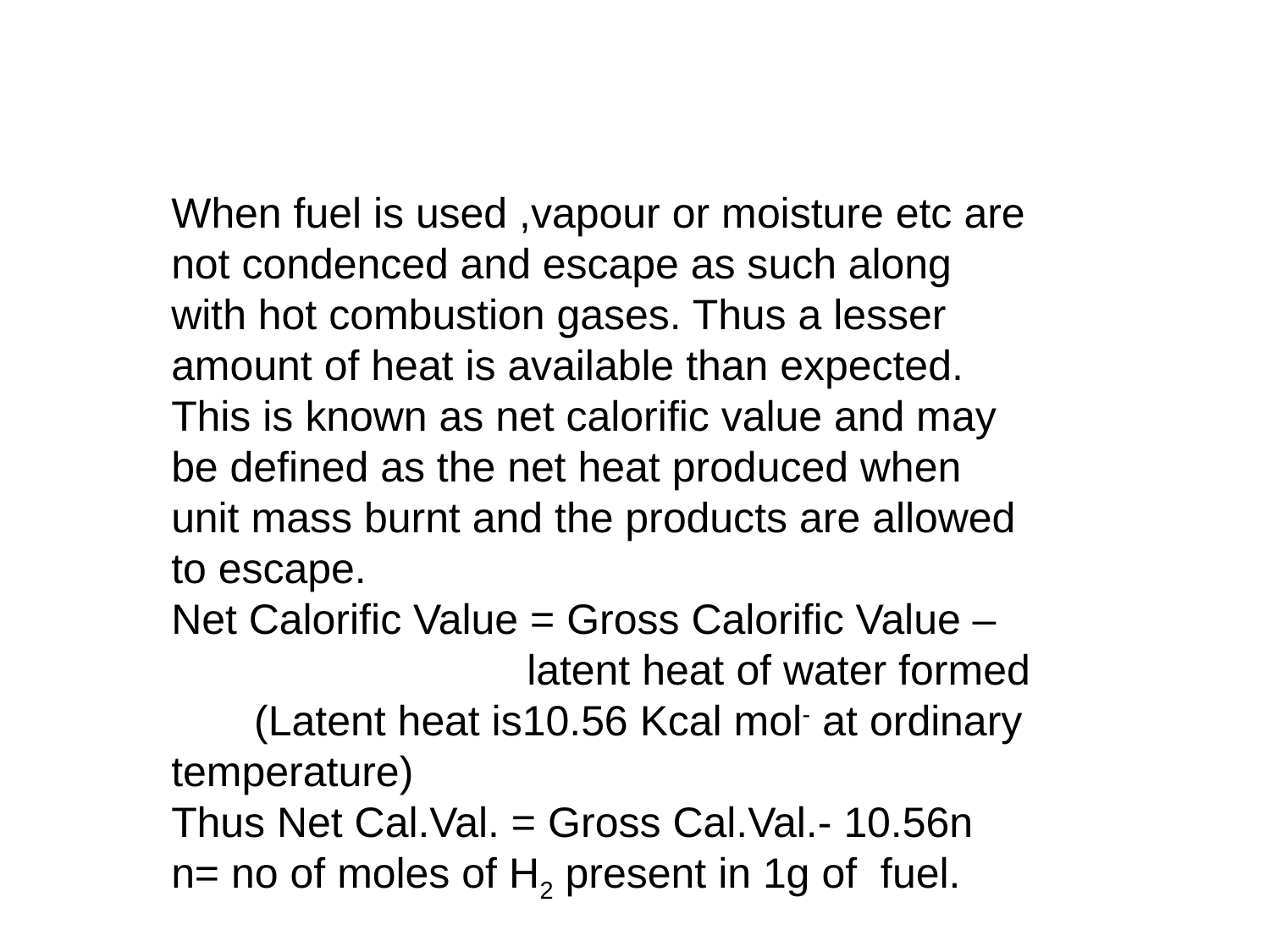

When fuel is used ,vapour or moisture etc are not condenced and escape as such along with hot combustion gases. Thus a lesser amount of heat is available than expected. This is known as net calorific value and may be defined as the net heat produced when unit mass burnt and the products are allowed to escape.
Net Calorific Value = Gross Calorific Value –
                              latent heat of water formed
       (Latent heat is10.56 Kcal mol- at ordinary temperature)
Thus Net Cal.Val. = Gross Cal.Val.- 10.56n
n= no of moles of H2 present in 1g of  fuel.